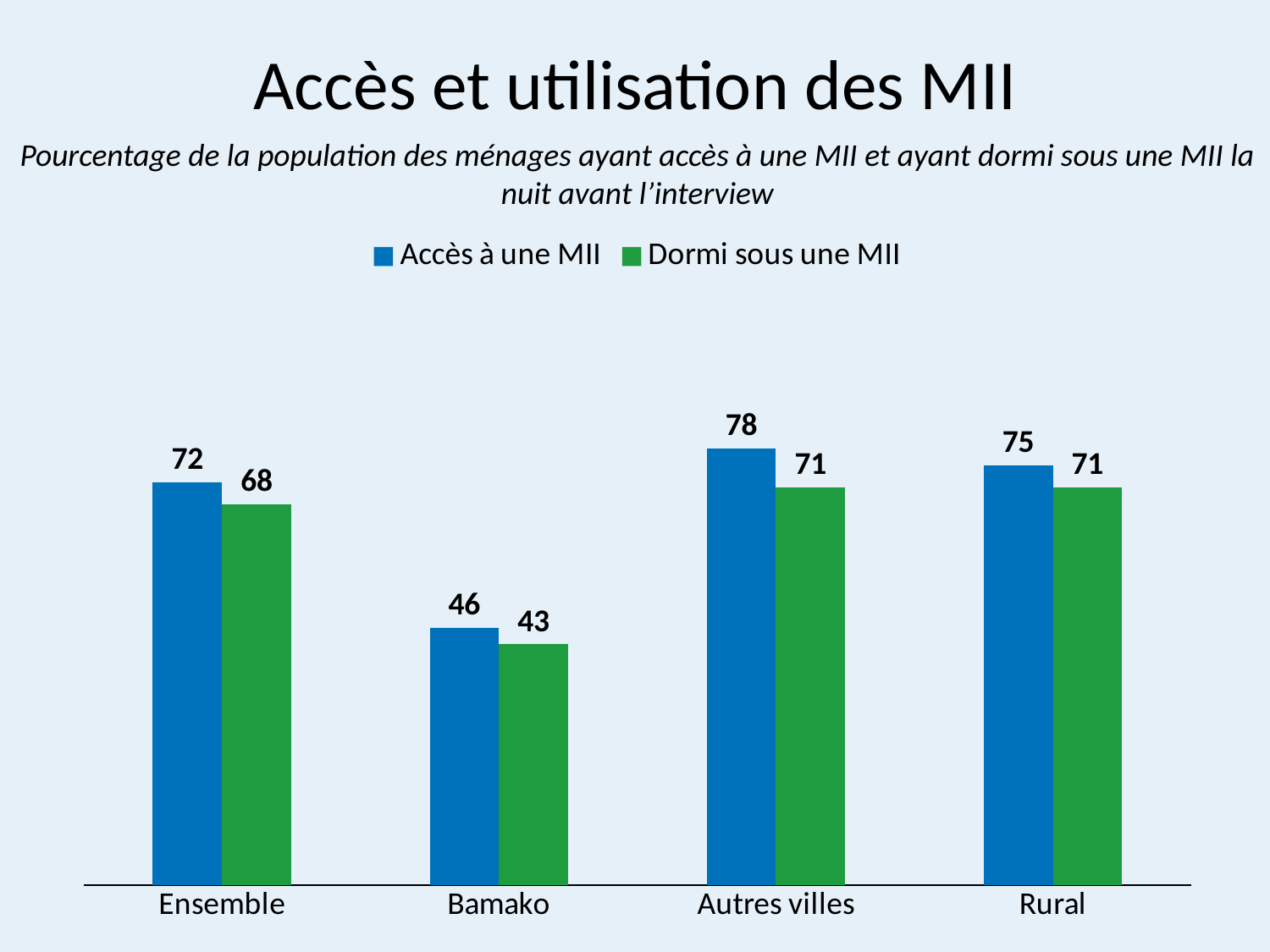

# Accès et utilisation des MII
Pourcentage de la population des ménages ayant accès à une MII et ayant dormi sous une MII la nuit avant l’interview

### Chart

| Category | Accès à une MII | Dormi sous une MII |
|---|---|---|
| Ensemble | 72.0 | 68.0 |
| Bamako | 46.0 | 43.0 |
| Autres villes | 78.0 | 71.0 |
| Rural | 75.0 | 71.0 |